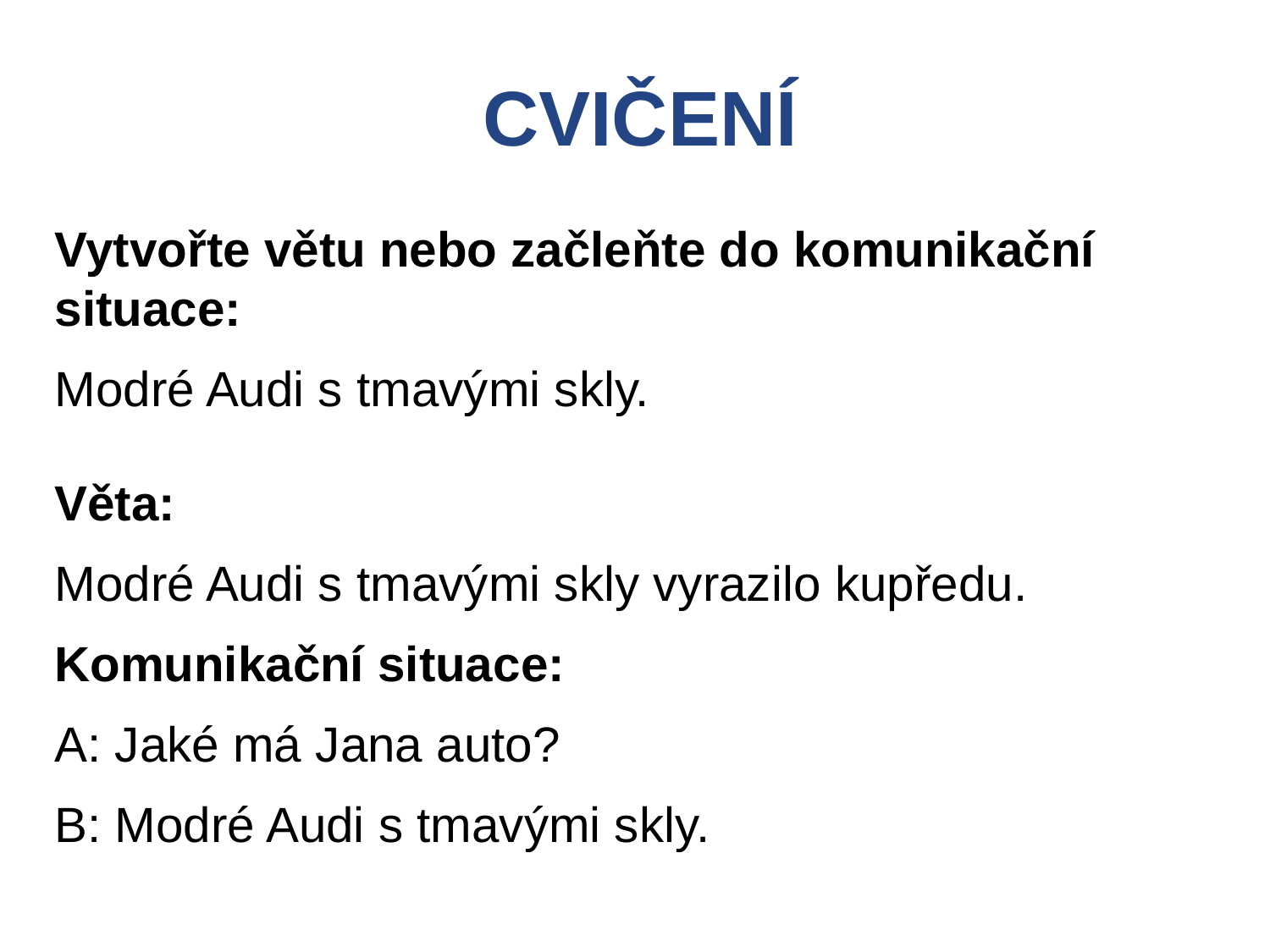

CVIČENÍ
Vytvořte větu nebo začleňte do komunikační situace:
Modré Audi s tmavými skly.
Věta:
Modré Audi s tmavými skly vyrazilo kupředu.
Komunikační situace:
A: Jaké má Jana auto?
B: Modré Audi s tmavými skly.